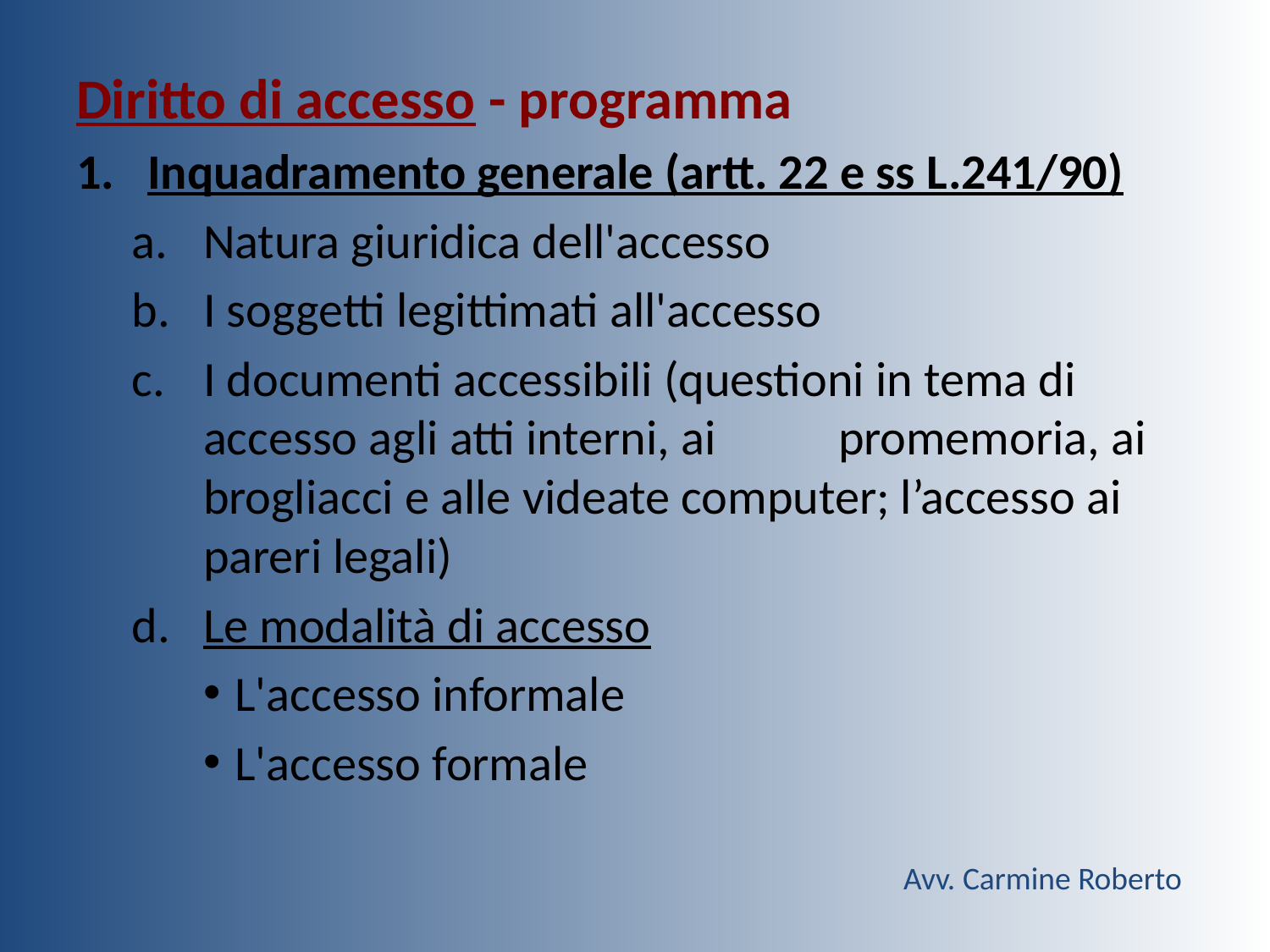

Diritto di accesso - programma
Inquadramento generale (artt. 22 e ss L.241/90)
Natura giuridica dell'accesso
I soggetti legittimati all'accesso
I documenti accessibili (questioni in tema di accesso agli atti interni, ai 	promemoria, ai brogliacci e alle videate computer; l’accesso ai pareri legali)
Le modalità di accesso
L'accesso informale
L'accesso formale

Avv. Carmine Roberto